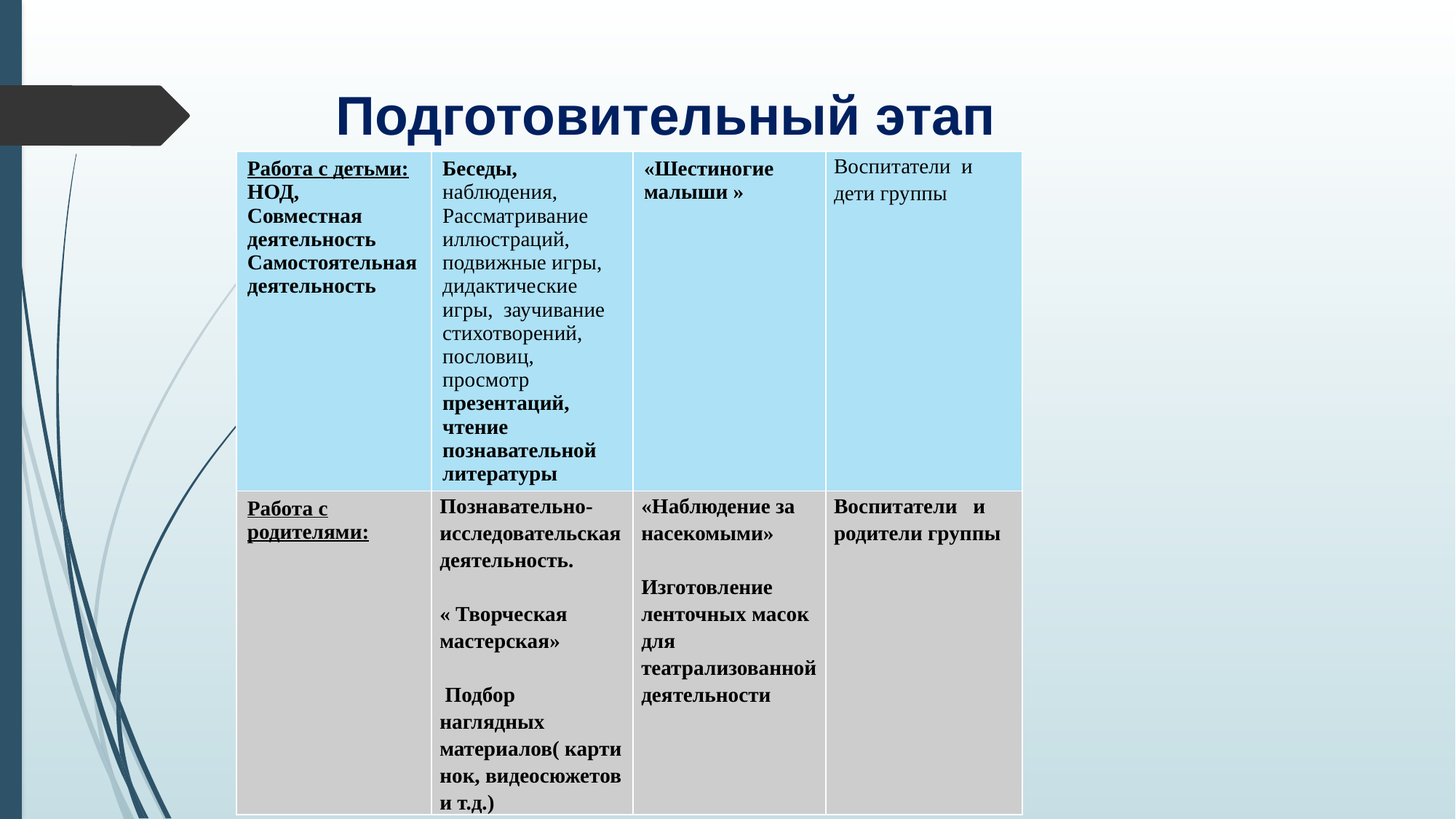

# Подготовительный этап
| Работа с детьми: НОД, Совместная деятельность Самостоятельная деятельность | Беседы, наблюдения, Рассматривание иллюстраций, подвижные игры, дидактические игры, заучивание стихотворений, пословиц, просмотр презентаций, чтение познавательной литературы | «Шестиногие малыши » | Воспитатели и дети группы |
| --- | --- | --- | --- |
| Работа с родителями: | Познавательно- исследовательская деятельность. « Творческая мастерская» Подбор наглядных материалов( картинок, видеосюжетов и т.д.) | «Наблюдение за насекомыми» Изготовление ленточных масок для театрализованной деятельности | Воспитатели и родители группы |